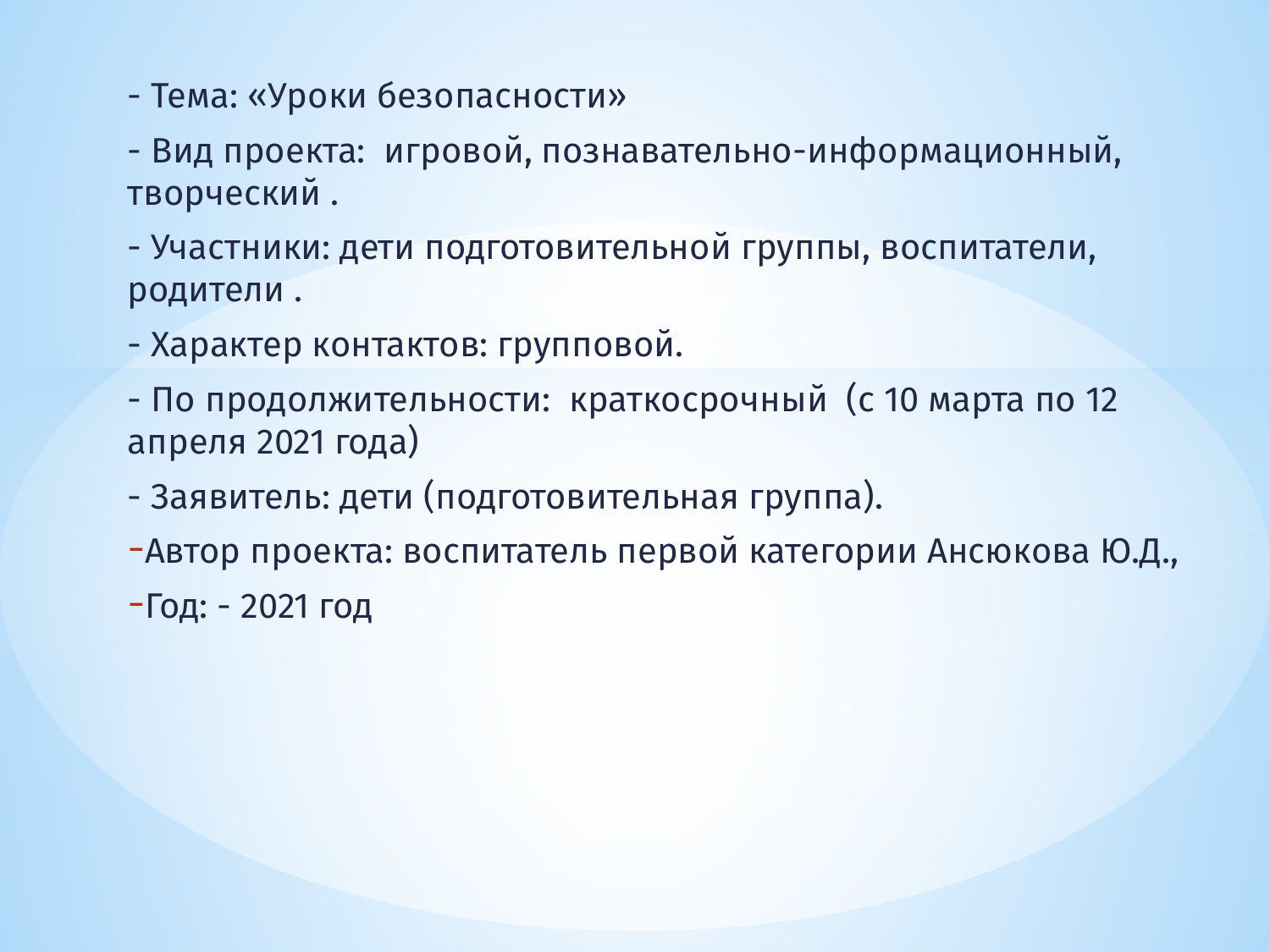

- Тема: «Уроки безопасности»
- Вид проекта:  игровой, познавательно-информационный, творческий .
- Участники: дети подготовительной группы, воспитатели, родители .
- Характер контактов: групповой.
- По продолжительности:  краткосрочный  (с 10 марта по 12 апреля 2021 года)
- Заявитель: дети (подготовительная группа).
Автор проекта: воспитатель первой категории Ансюкова Ю.Д.,
Год: - 2021 год